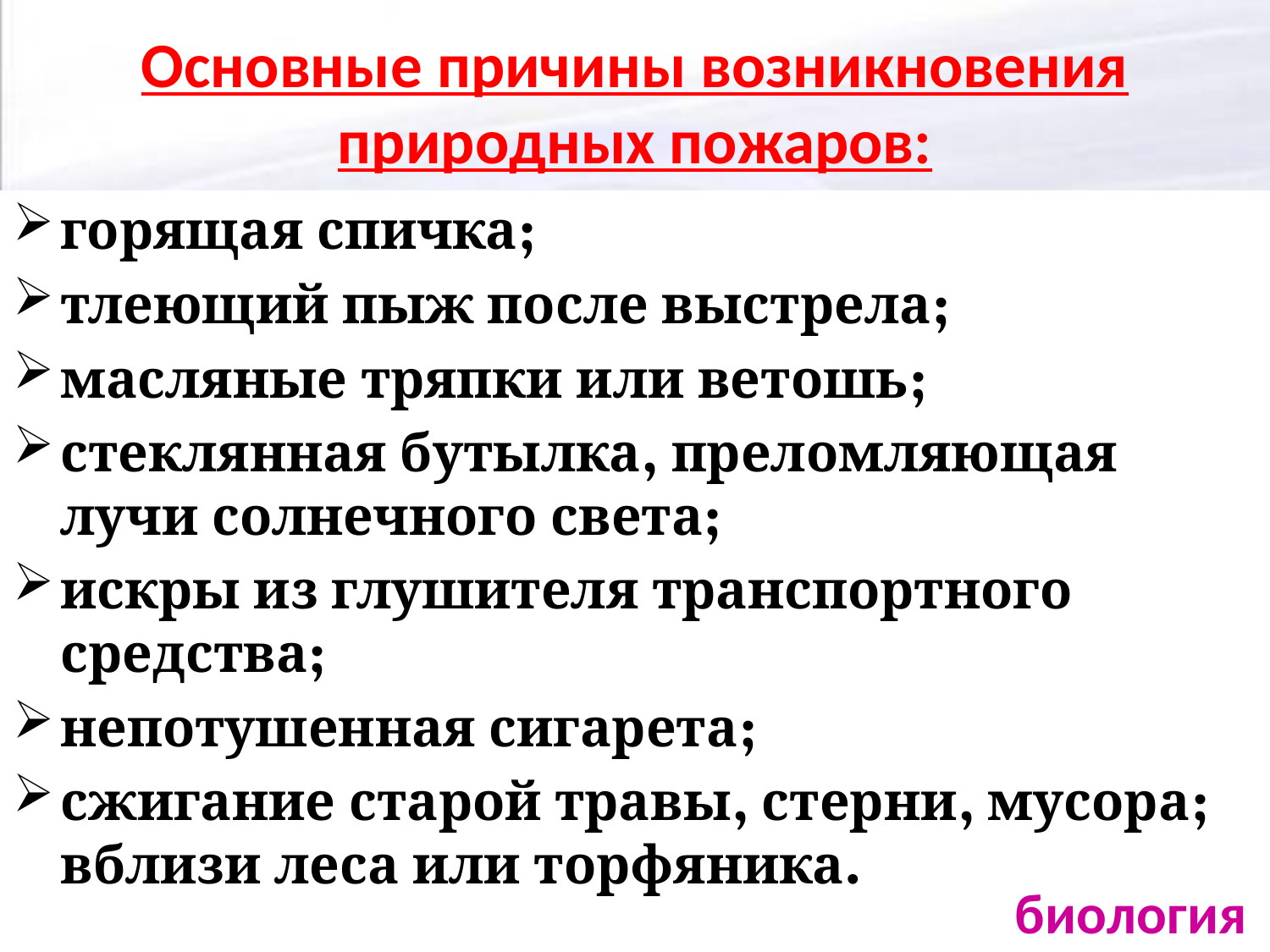

# Основные причины возникновения природных пожаров:
горящая спичка;
тлеющий пыж после выстрела;
масляные тряпки или ветошь;
стеклянная бутылка, преломляющая лучи солнечного света;
искры из глушителя транспортного средства;
непотушенная сигарета;
сжигание старой травы, стерни, мусора; вблизи леса или торфяника.

биология